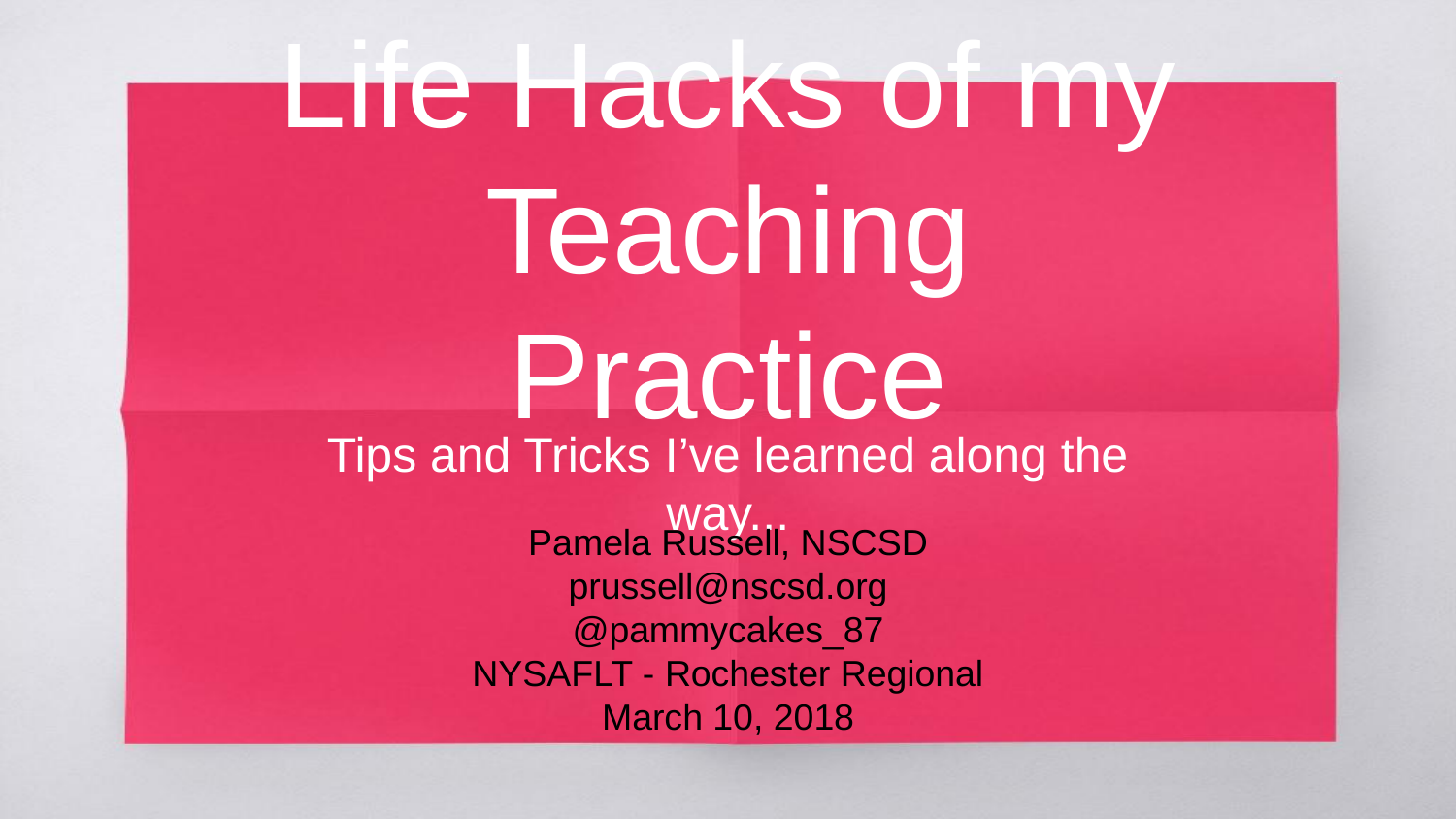

# Life Hacks of my Teaching Practice
Tips and Tricks I’ve learned along the way...
Pamela Russell, NSCSD
prussell@nscsd.org
@pammycakes_87
NYSAFLT - Rochester Regional
March 10, 2018